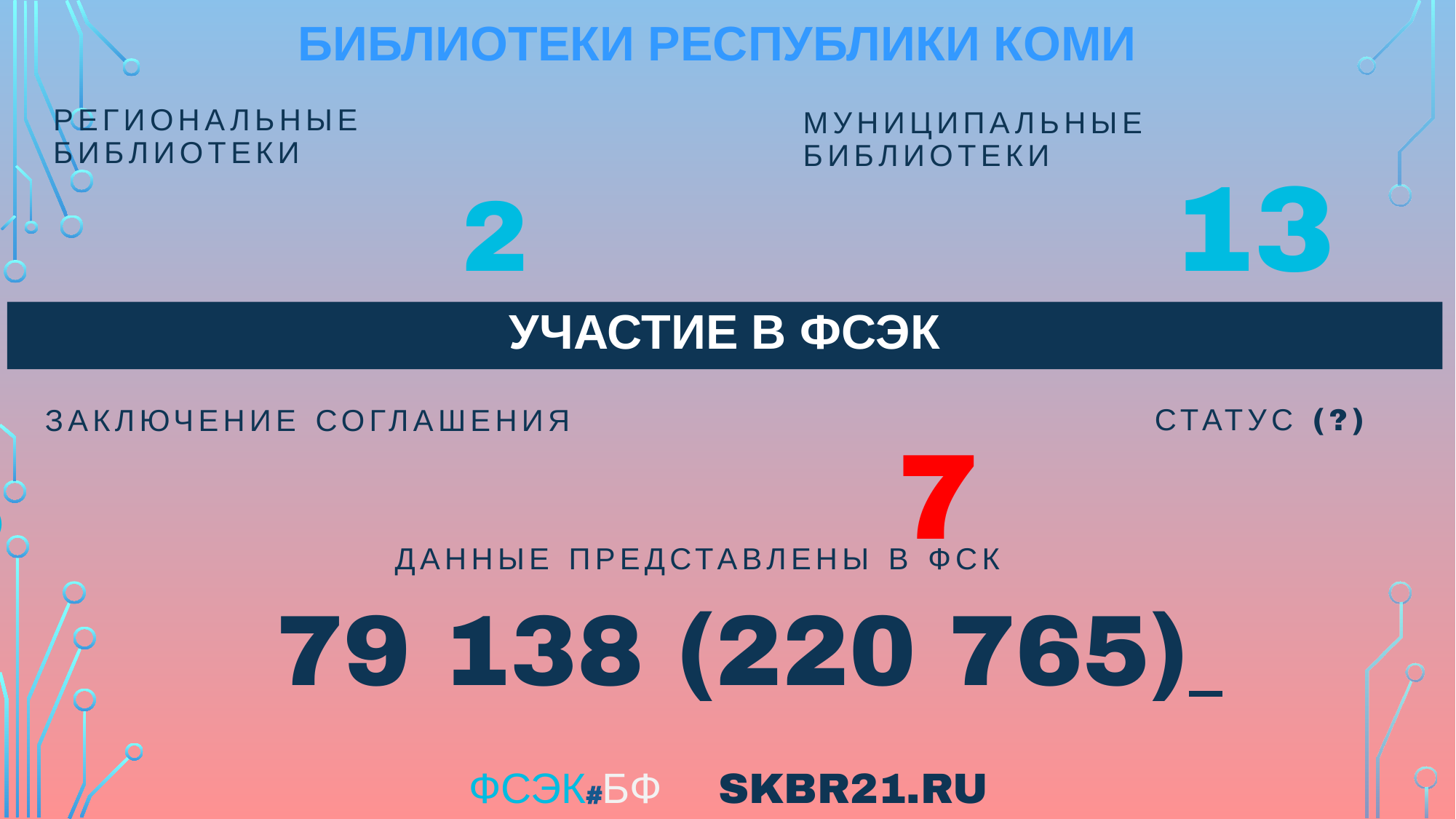

БИБЛИОТЕКИ республики коми
региональные
библиотеки
Муниципальные БИБЛИОТЕКИ
           2                13

УЧАСТИЕ В ФСЭК
СТАТУС (?)
заключение соглашения
        7

        13

ДАННЫЕ ПРЕДСТАВЛЕНЫ в ФСК
79 138 (220 765)

ФСЭК#БФ    SKBR21.ru